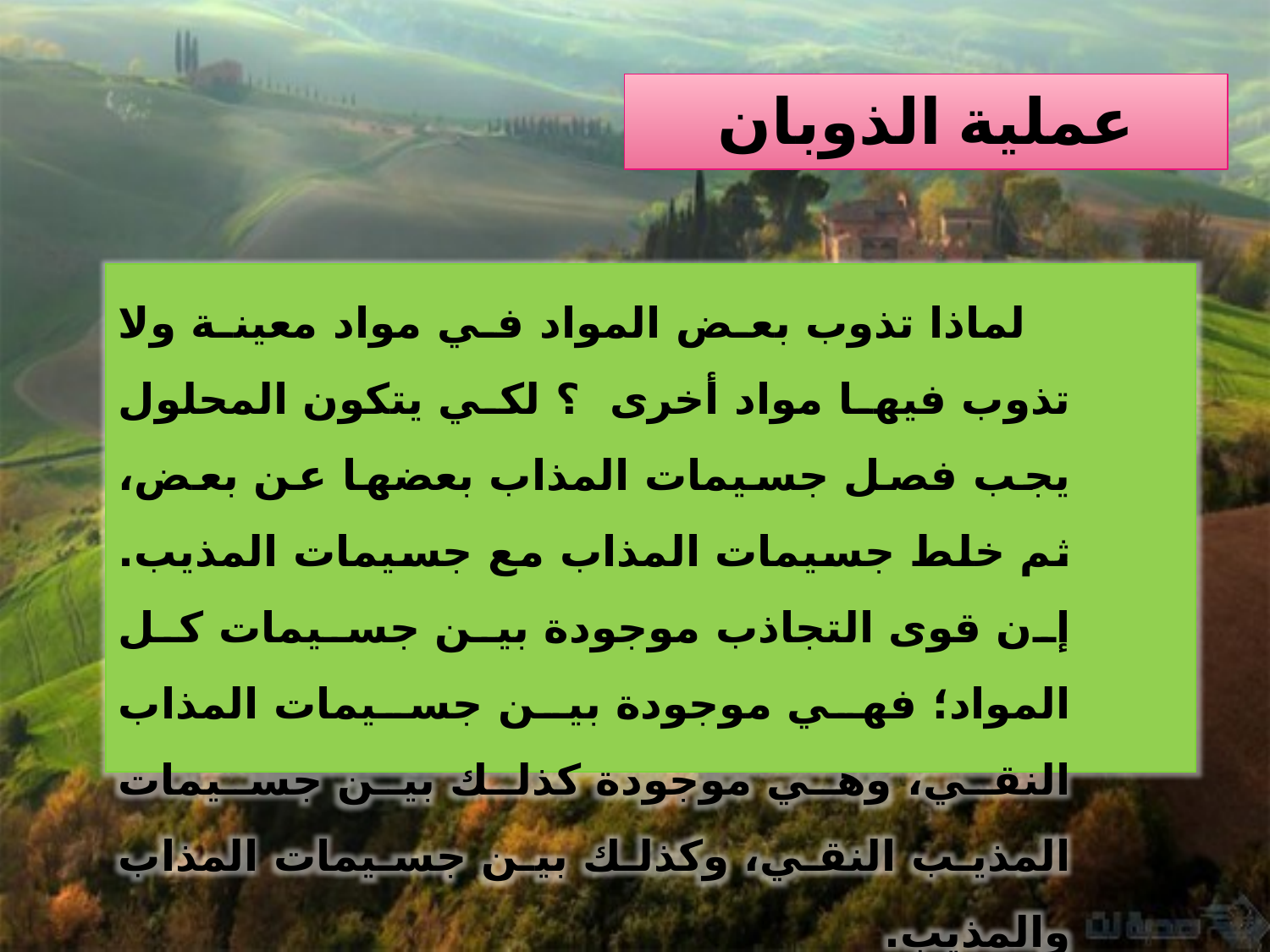

# عملية الذوبان
          لماذا تذوب بعض المواد في مواد معينة ولا تذوب فيها مواد أخرى  ؟ لكي يتكون المحلول يجب فصل جسيمات المذاب بعضها عن بعض، ثم خلط جسيمات المذاب مع جسيمات المذيب. إن قوى التجاذب موجودة بين جسيمات كل المواد؛ فهي موجودة بين جسيمات المذاب النقي، وهي موجودة كذلك بين جسيمات المذيب النقي، وكذلك بين جسيمات المذاب والمذيب.